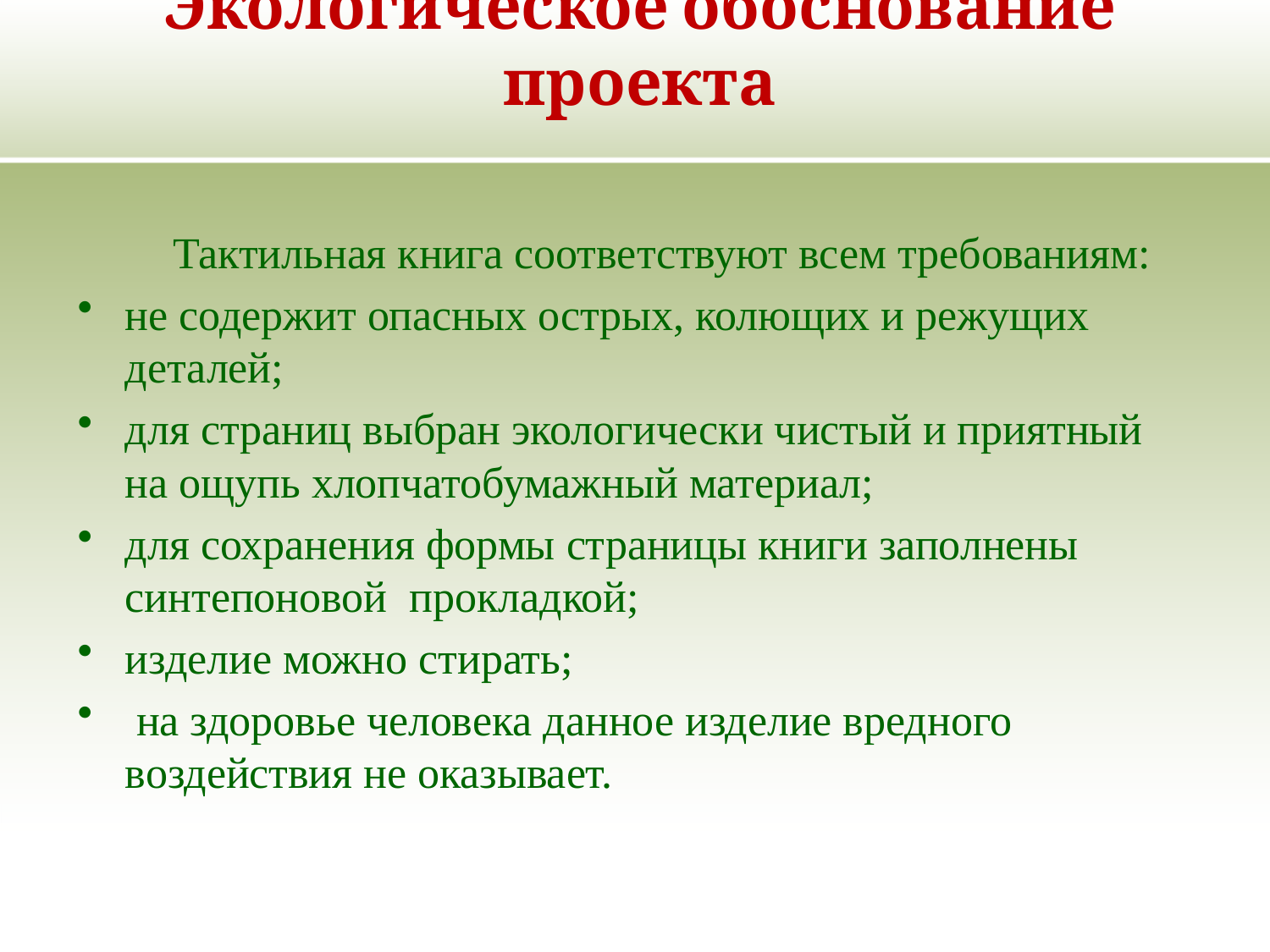

# Экологическое обоснование проекта
         Тактильная книга соответствуют всем требованиям:
не содержит опасных острых, колющих и режущих деталей;
для страниц выбран экологически чистый и приятный на ощупь хлопчатобумажный материал;
для сохранения формы страницы книги заполнены синтепоновой  прокладкой;
изделие можно стирать;
 на здоровье человека данное изделие вредного воздействия не оказывает.